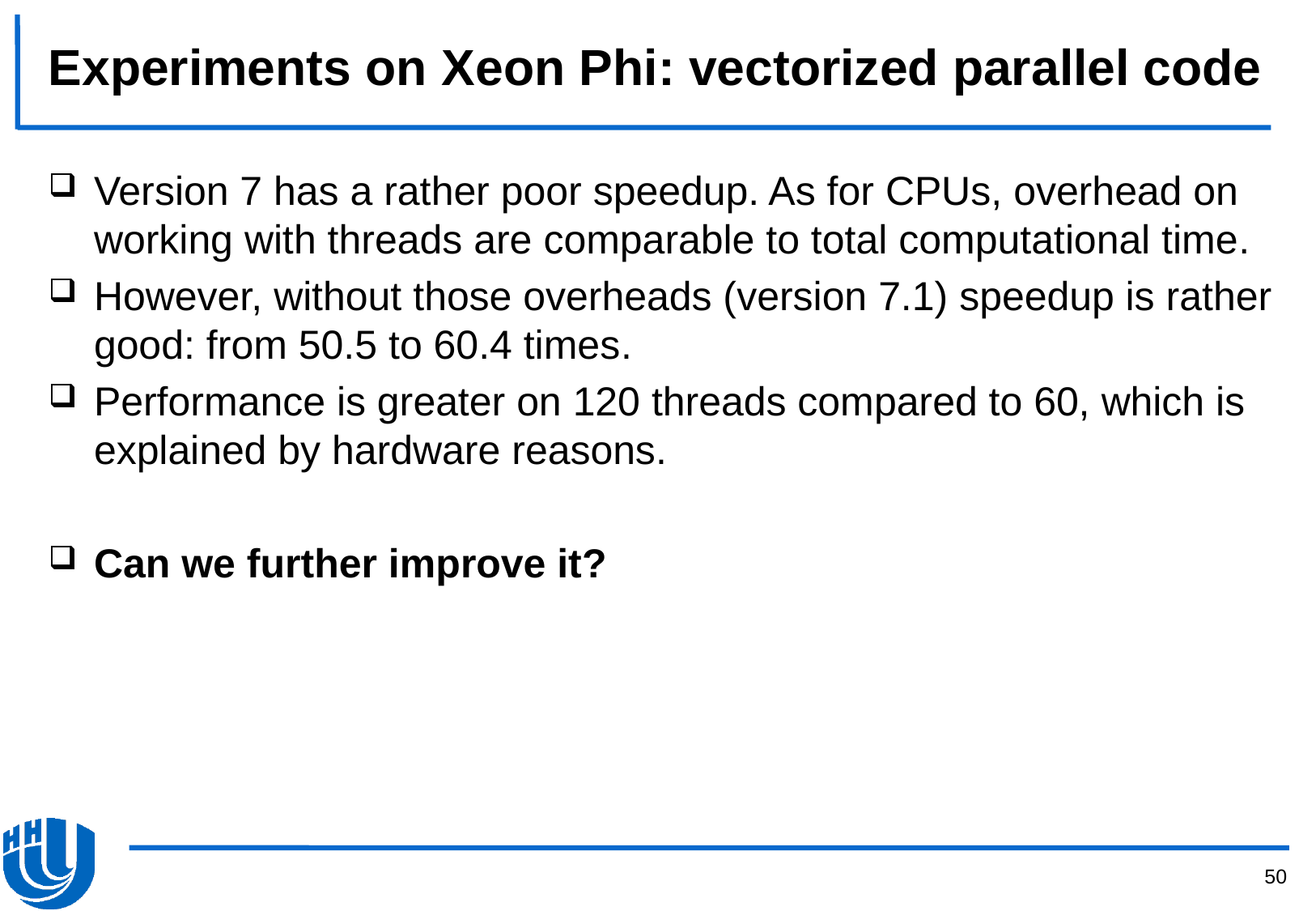

# Experiments on Xeon Phi: vectorized parallel code
Version 7 has a rather poor speedup. As for CPUs, overhead on working with threads are comparable to total computational time.
However, without those overheads (version 7.1) speedup is rather good: from 50.5 to 60.4 times.
Performance is greater on 120 threads compared to 60, which is explained by hardware reasons.

Can we further improve it?